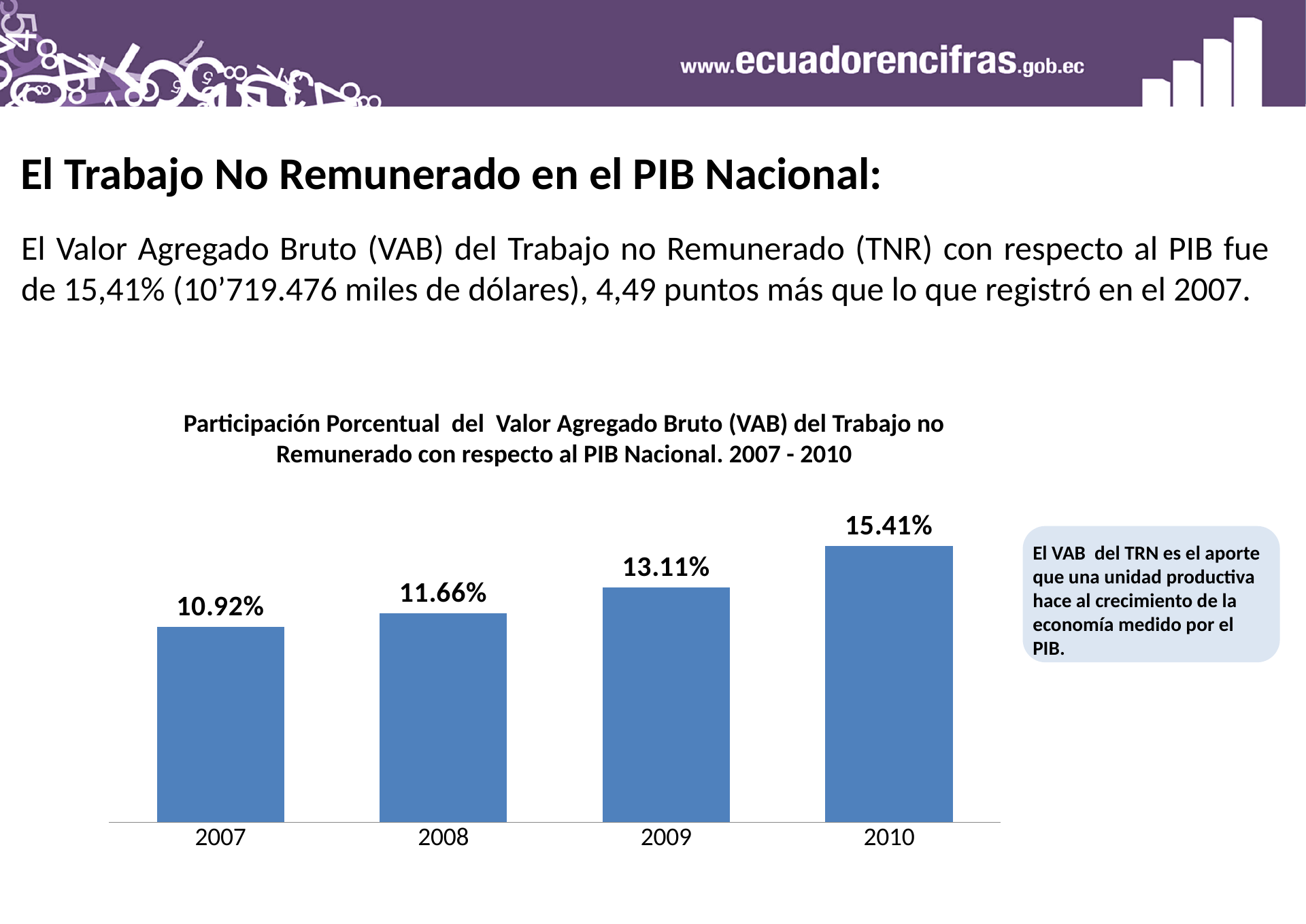

El Trabajo No Remunerado en el PIB Nacional:
El Valor Agregado Bruto (VAB) del Trabajo no Remunerado (TNR) con respecto al PIB fue de 15,41% (10’719.476 miles de dólares), 4,49 puntos más que lo que registró en el 2007.

### Chart

| Category | 1 |
|---|---|
| 2007 | 0.10915511962028852 |
| 2008 | 0.11659135009379061 |
| 2009 | 0.13109114143663494 |
| 2010 | 0.15411428998714163 |
Participación Porcentual  del  Valor Agregado Bruto (VAB) del Trabajo no Remunerado con respecto al PIB Nacional. 2007 - 2010

El VAB  del TRN es el aporte que una unidad productiva hace al crecimiento de la economía medido por el PIB.